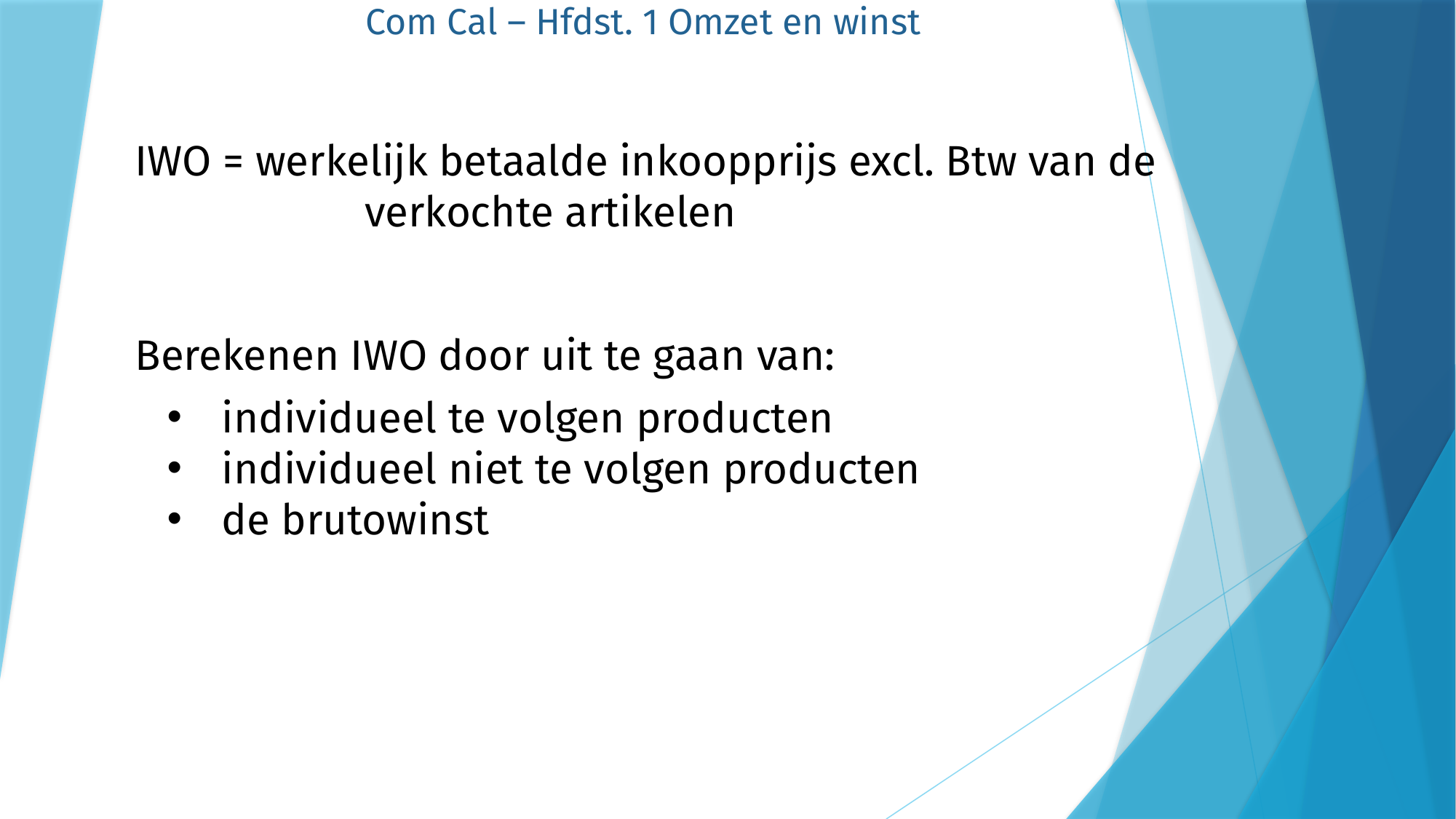

Com Cal – Hfdst. 1 Omzet en winst
IWO = werkelijk betaalde inkoopprijs excl. Btw van de 		 verkochte artikelen
Berekenen IWO door uit te gaan van:
individueel te volgen producten
individueel niet te volgen producten
de brutowinst